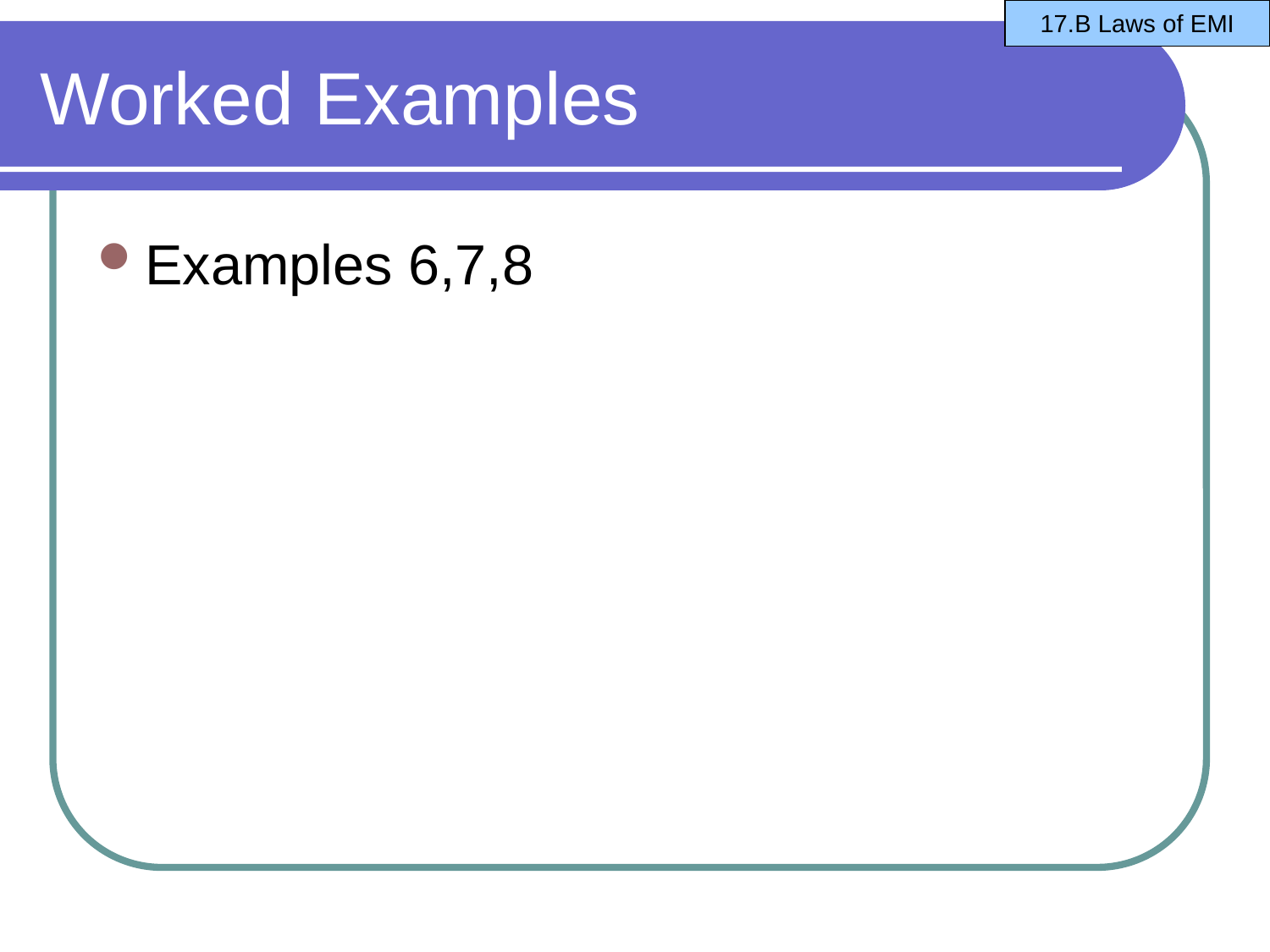

17.B Laws of EMI
# Worked Examples
Examples 6,7,8